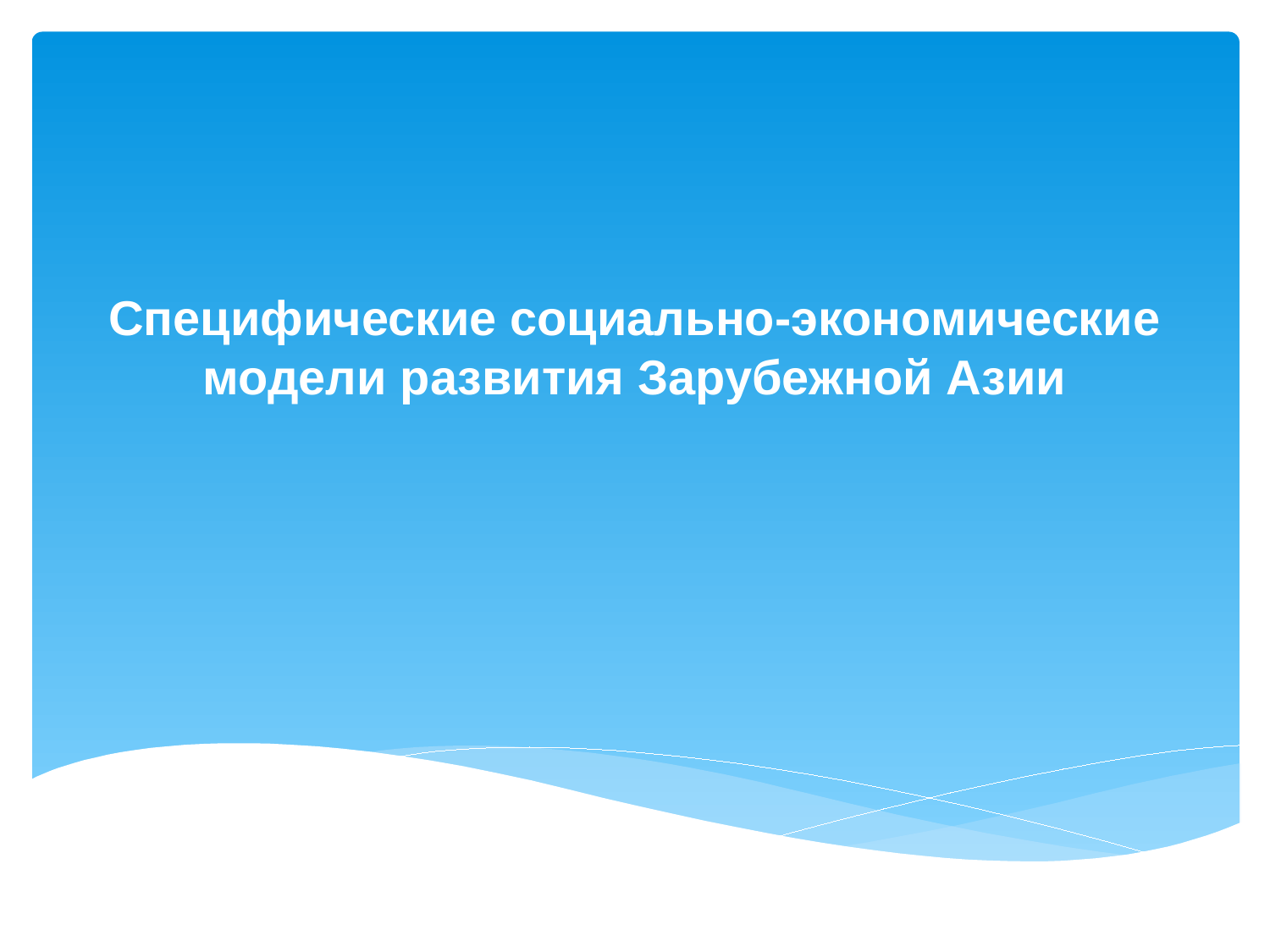

# Специфические социально-экономические модели развития Зарубежной Азии